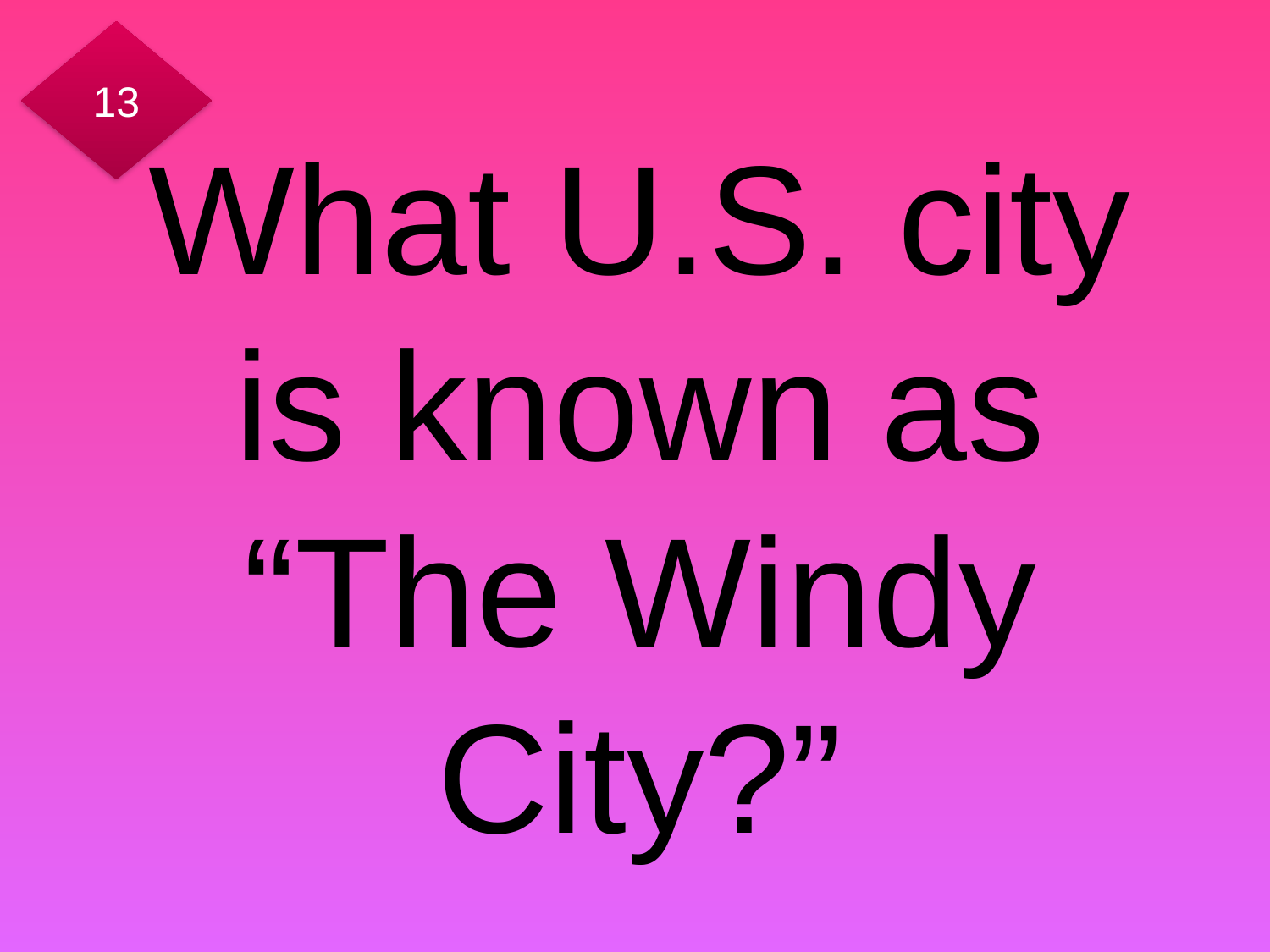

13
# What U.S. city is known as “The Windy City?”